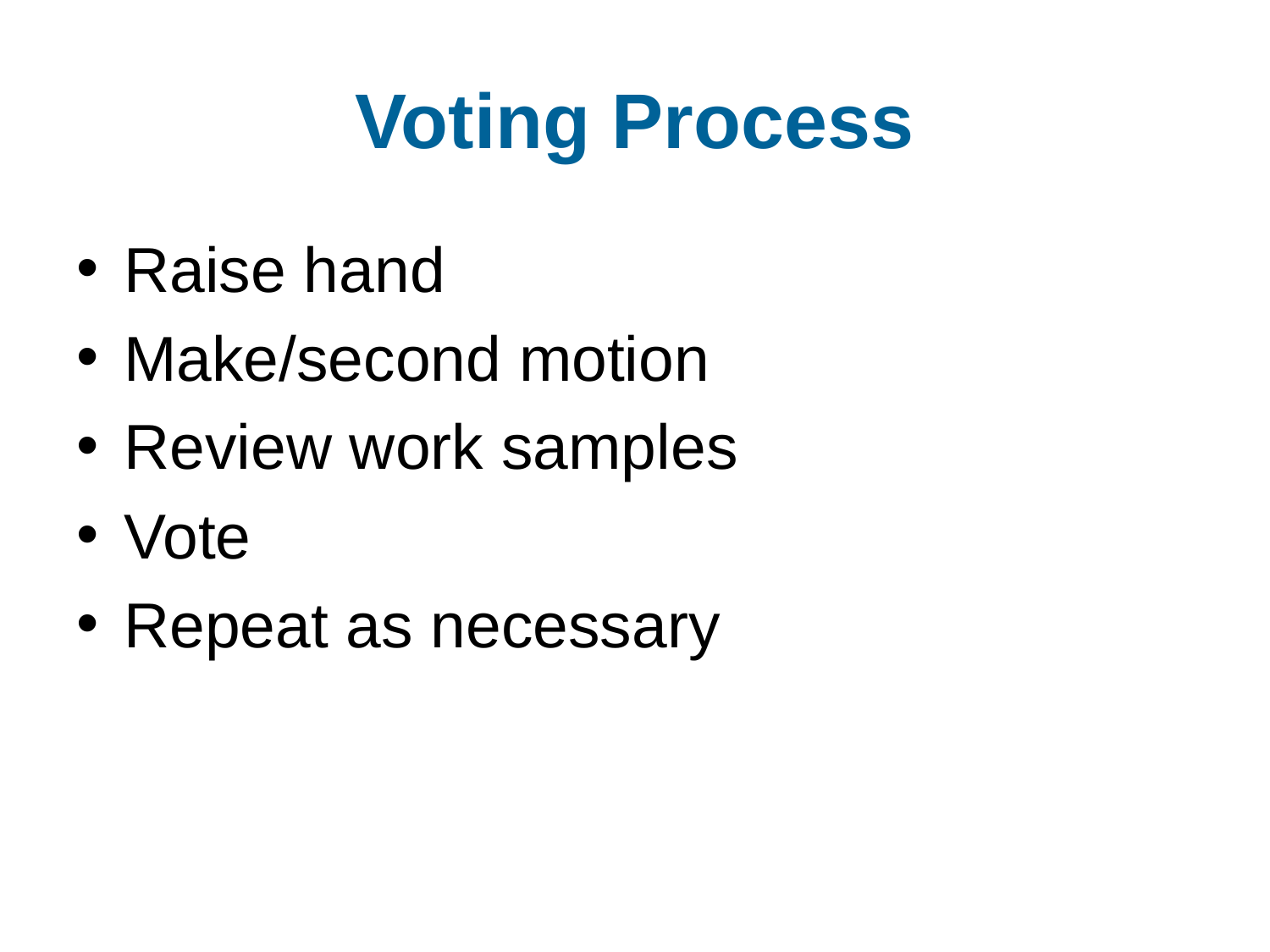

# Voting Process
Raise hand
Make/second motion
Review work samples
Vote
Repeat as necessary